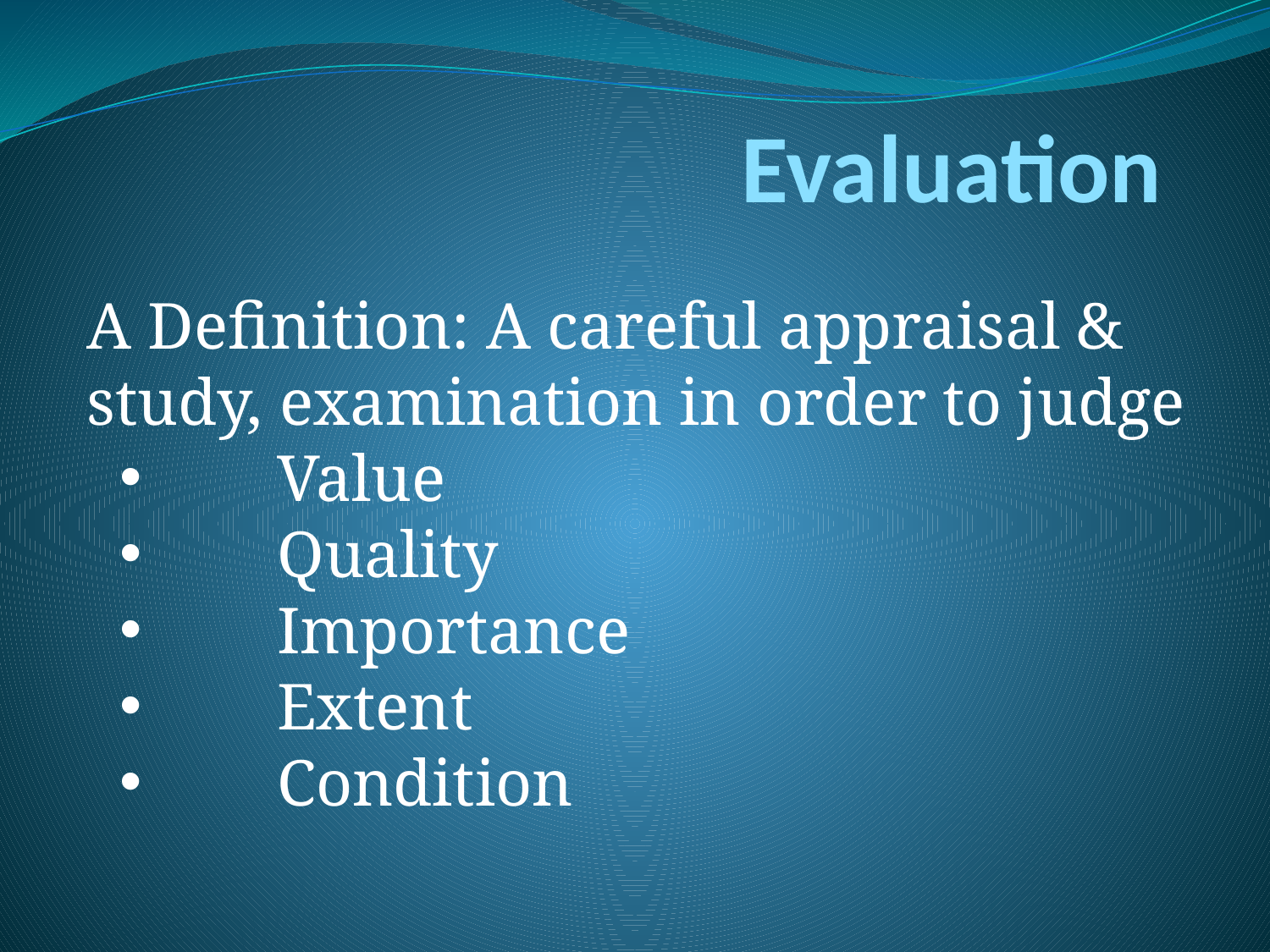

# Evaluation
A Definition: A careful appraisal & study, examination in order to judge
	Value
	Quality
	Importance
	Extent
	Condition